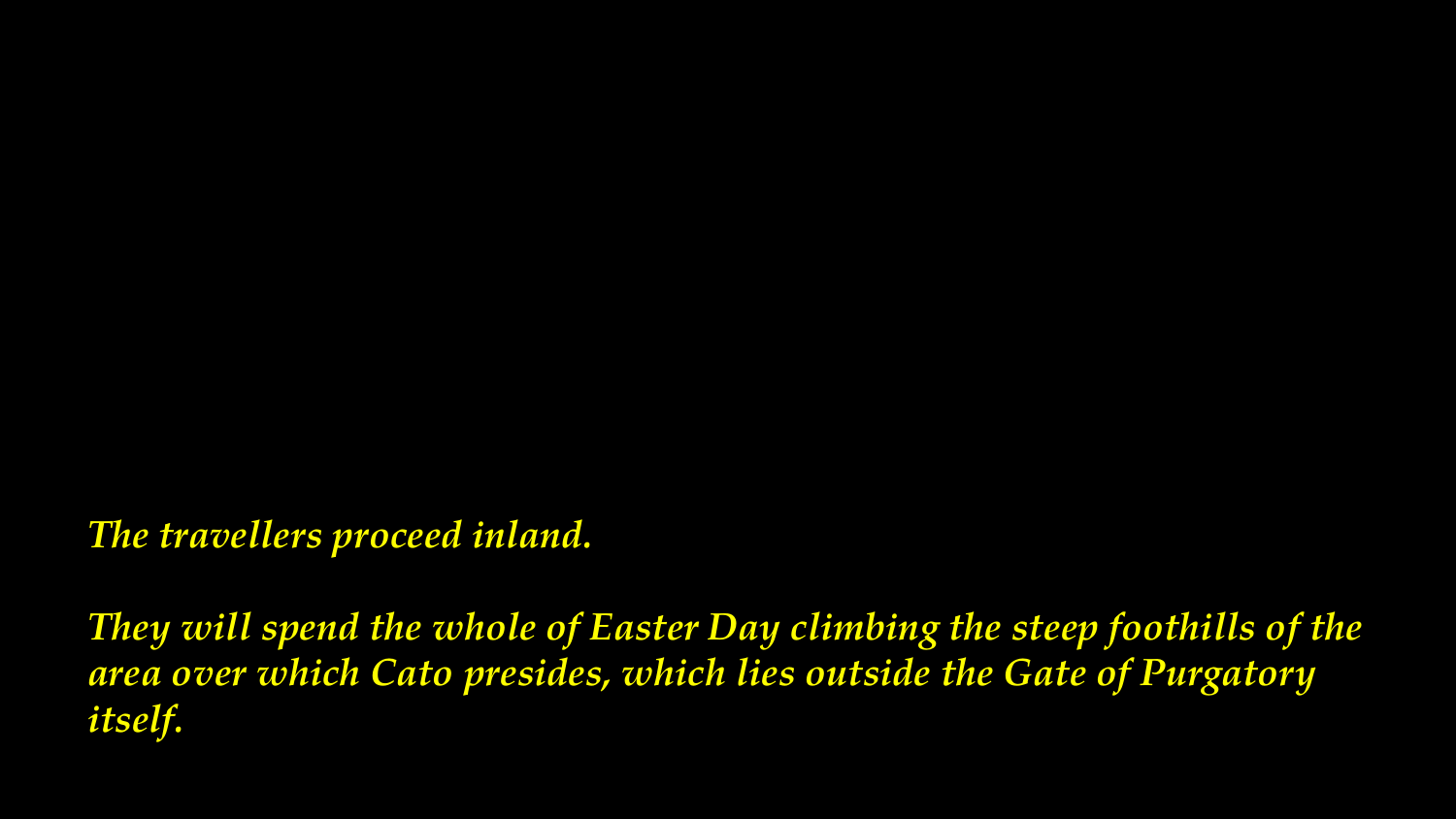

# The travellers proceed inland. They will spend the whole of Easter Day climbing the steep foothills of the area over which Cato presides, which lies outside the Gate of Purgatory itself.